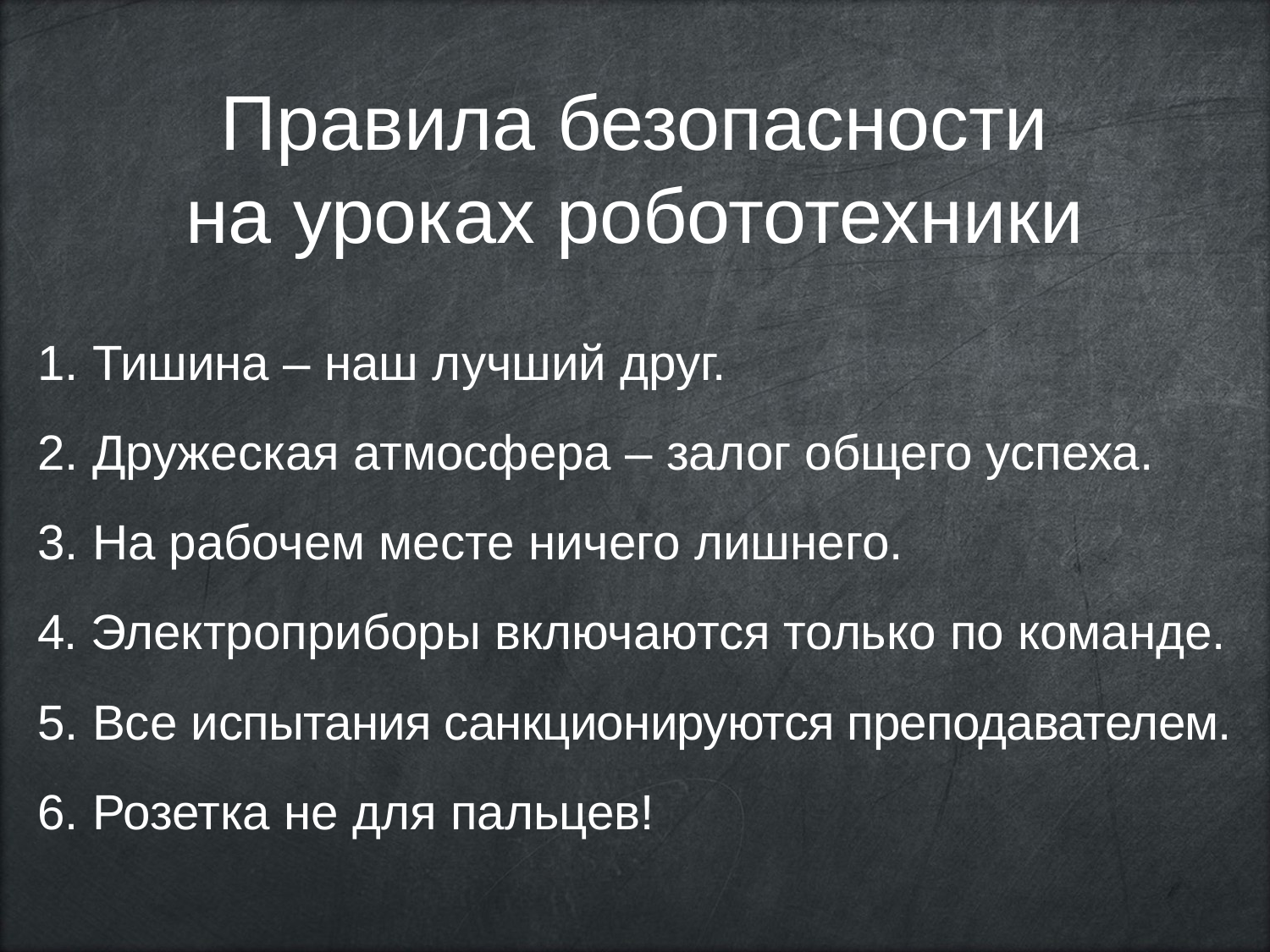

Правила безопасности
на уроках робототехники
1. Тишина – наш лучший друг.
2. Дружеская атмосфера – залог общего успеха.
3. На рабочем месте ничего лишнего.
4. Электроприборы включаются только по команде.
5. Все испытания санкционируются преподавателем.
6. Розетка не для пальцев!